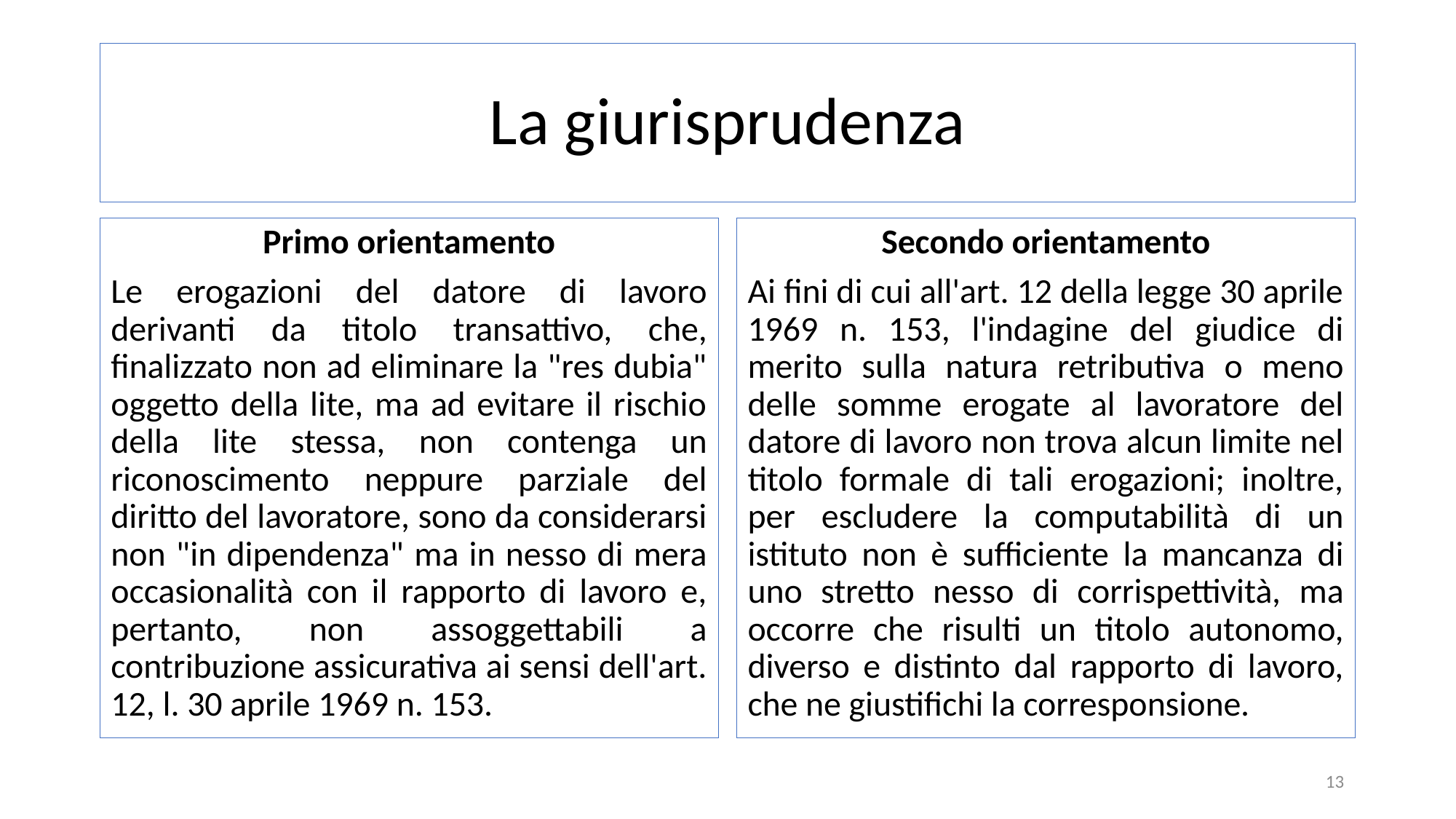

# La giurisprudenza
Primo orientamento
Le erogazioni del datore di lavoro derivanti da titolo transattivo, che, finalizzato non ad eliminare la "res dubia" oggetto della lite, ma ad evitare il rischio della lite stessa, non contenga un riconoscimento neppure parziale del diritto del lavoratore, sono da considerarsi non "in dipendenza" ma in nesso di mera occasionalità con il rapporto di lavoro e, pertanto, non assoggettabili a contribuzione assicurativa ai sensi dell'art. 12, l. 30 aprile 1969 n. 153.

Secondo orientamento
Ai fini di cui all'art. 12 della legge 30 aprile 1969 n. 153, l'indagine del giudice di merito sulla natura retributiva o meno delle somme erogate al lavoratore del datore di lavoro non trova alcun limite nel titolo formale di tali erogazioni; inoltre, per escludere la computabilità di un istituto non è sufficiente la mancanza di uno stretto nesso di corrispettività, ma occorre che risulti un titolo autonomo, diverso e distinto dal rapporto di lavoro, che ne giustifichi la corresponsione.
13